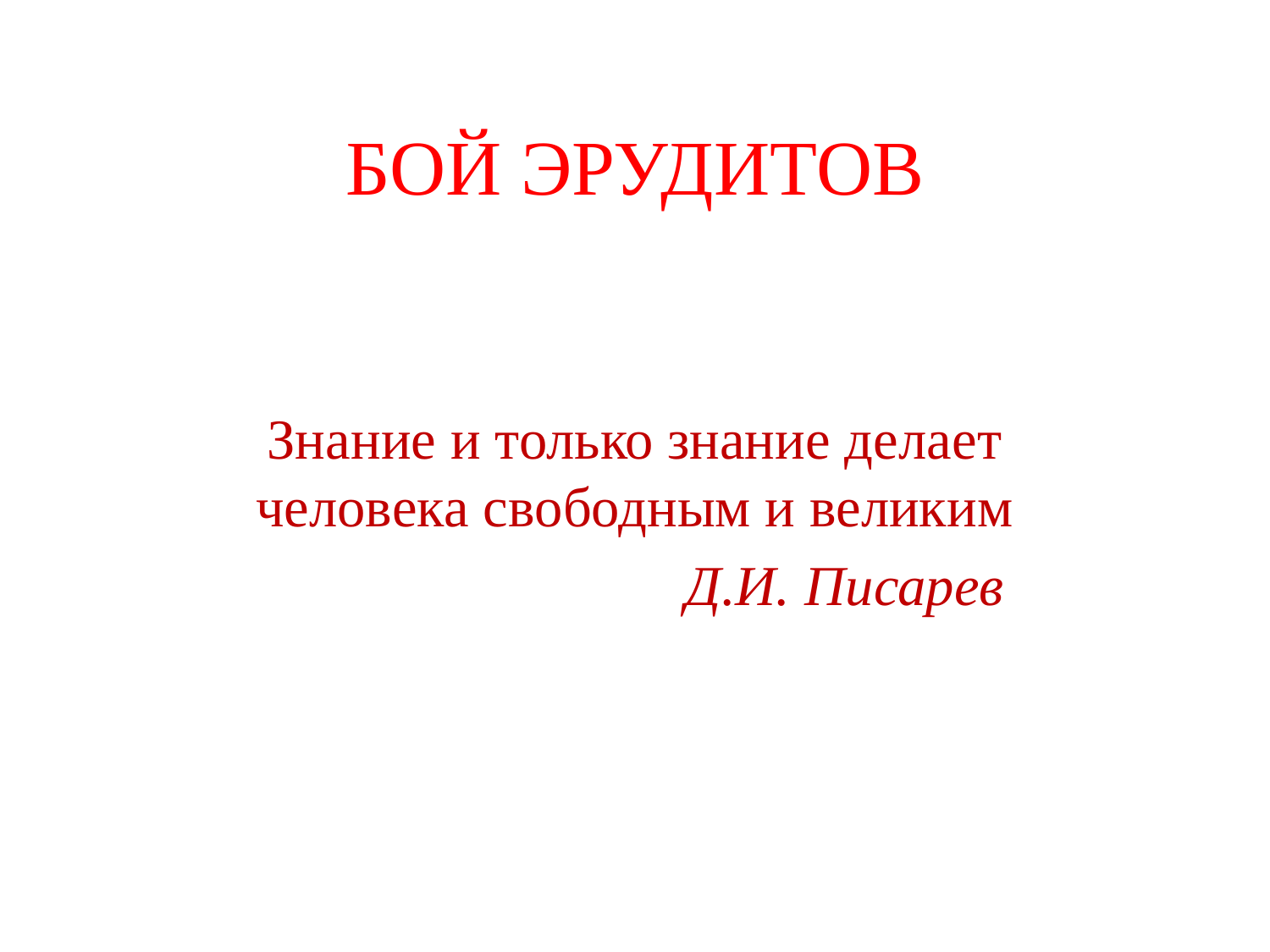

# БОЙ ЭРУДИТОВ

Знание и только знание делает человека свободным и великим
                                  Д.И. Писарев